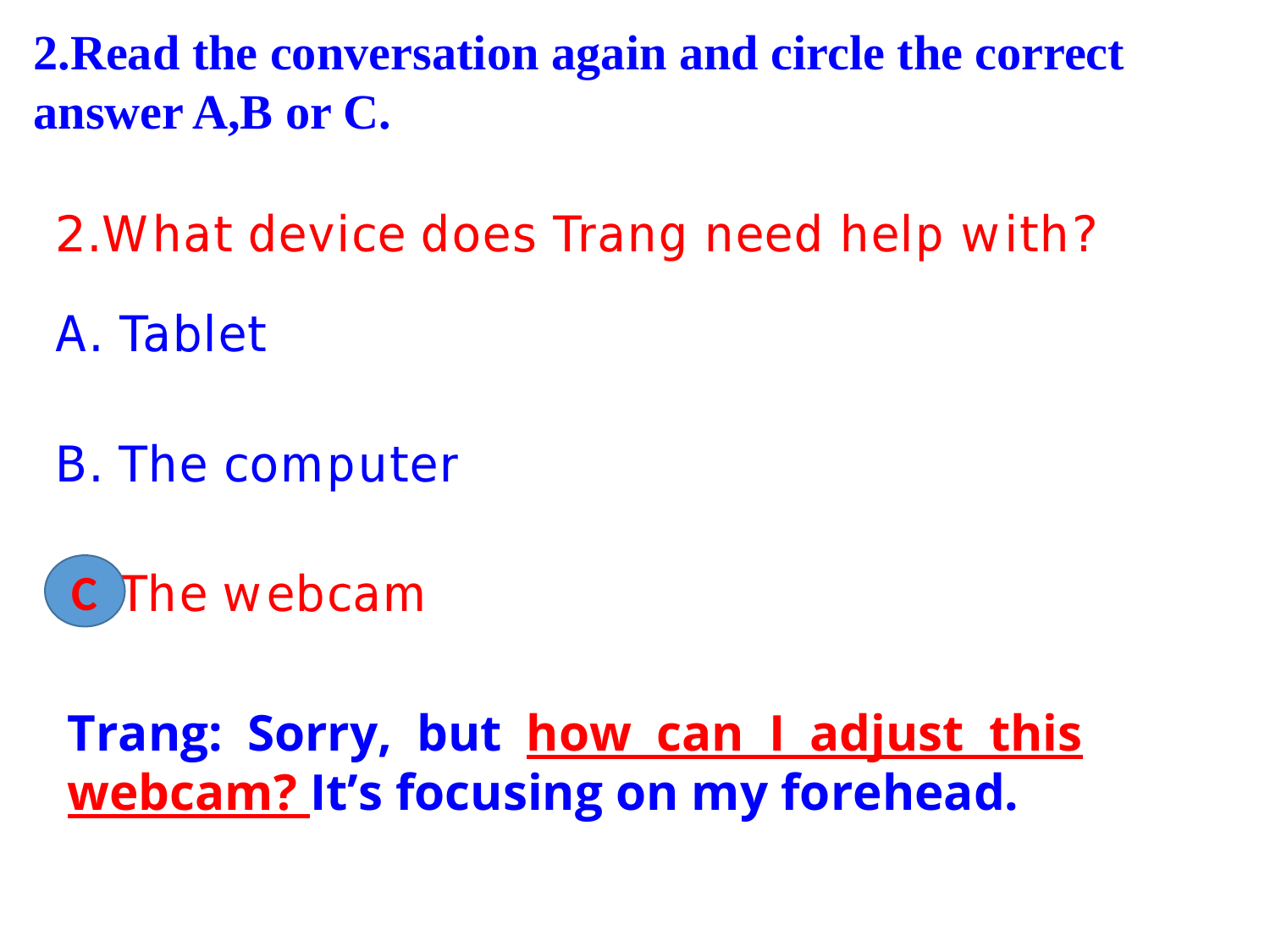

2.Read the conversation again and circle the correct answer A,B or C.
   2.What device does Trang need help with?
   A. Tablet
   B. The computer
   C. The webcam
C
   C. The webcam
Trang: Sorry, but how can I adjust this webcam? It’s focusing on my forehead.